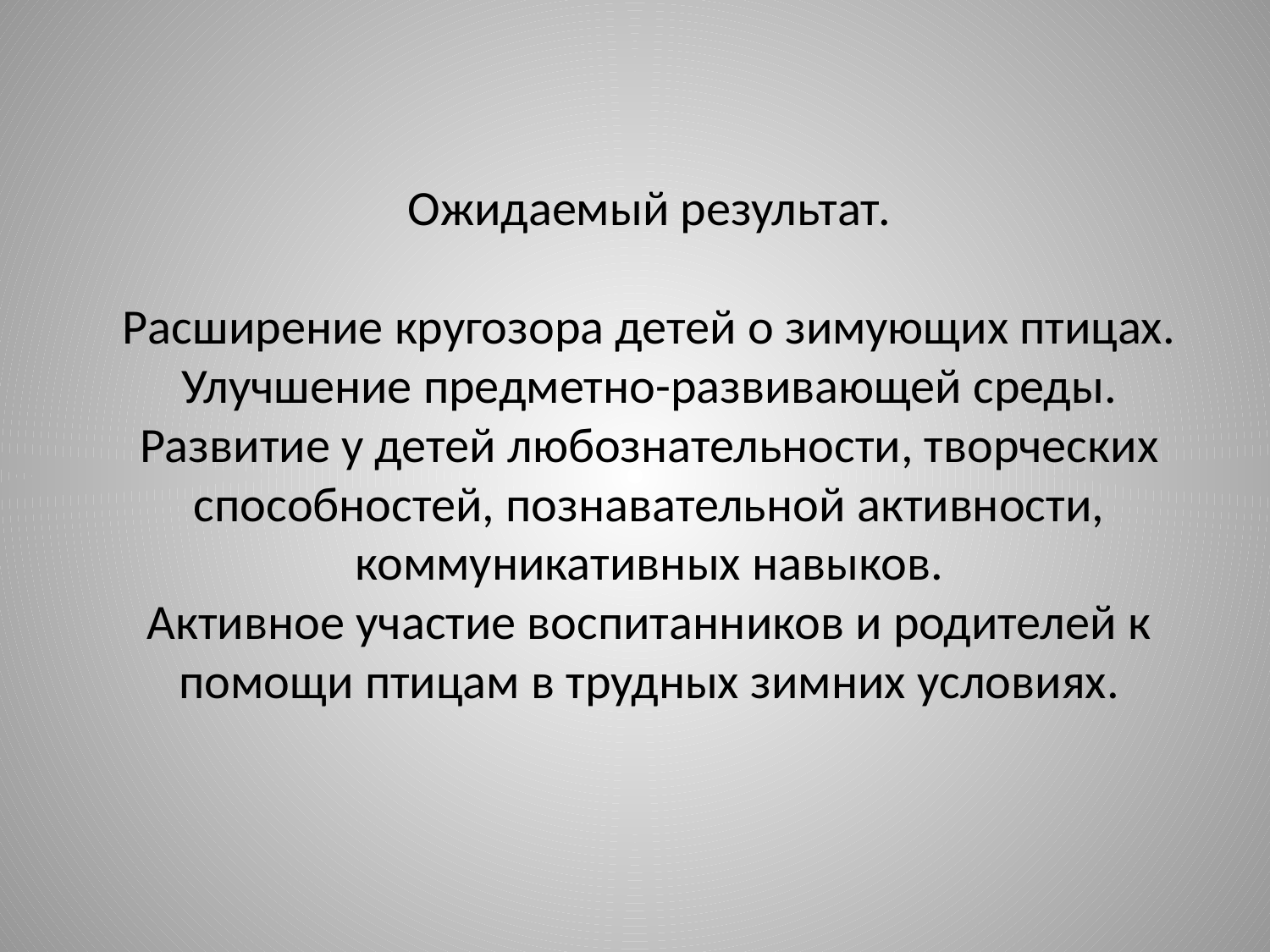

# Ожидаемый результат. Расширение кругозора детей о зимующих птицах. Улучшение предметно-развивающей среды. Развитие у детей любознательности, творческих способностей, познавательной активности, коммуникативных навыков. Активное участие воспитанников и родителей к помощи птицам в трудных зимних условиях.